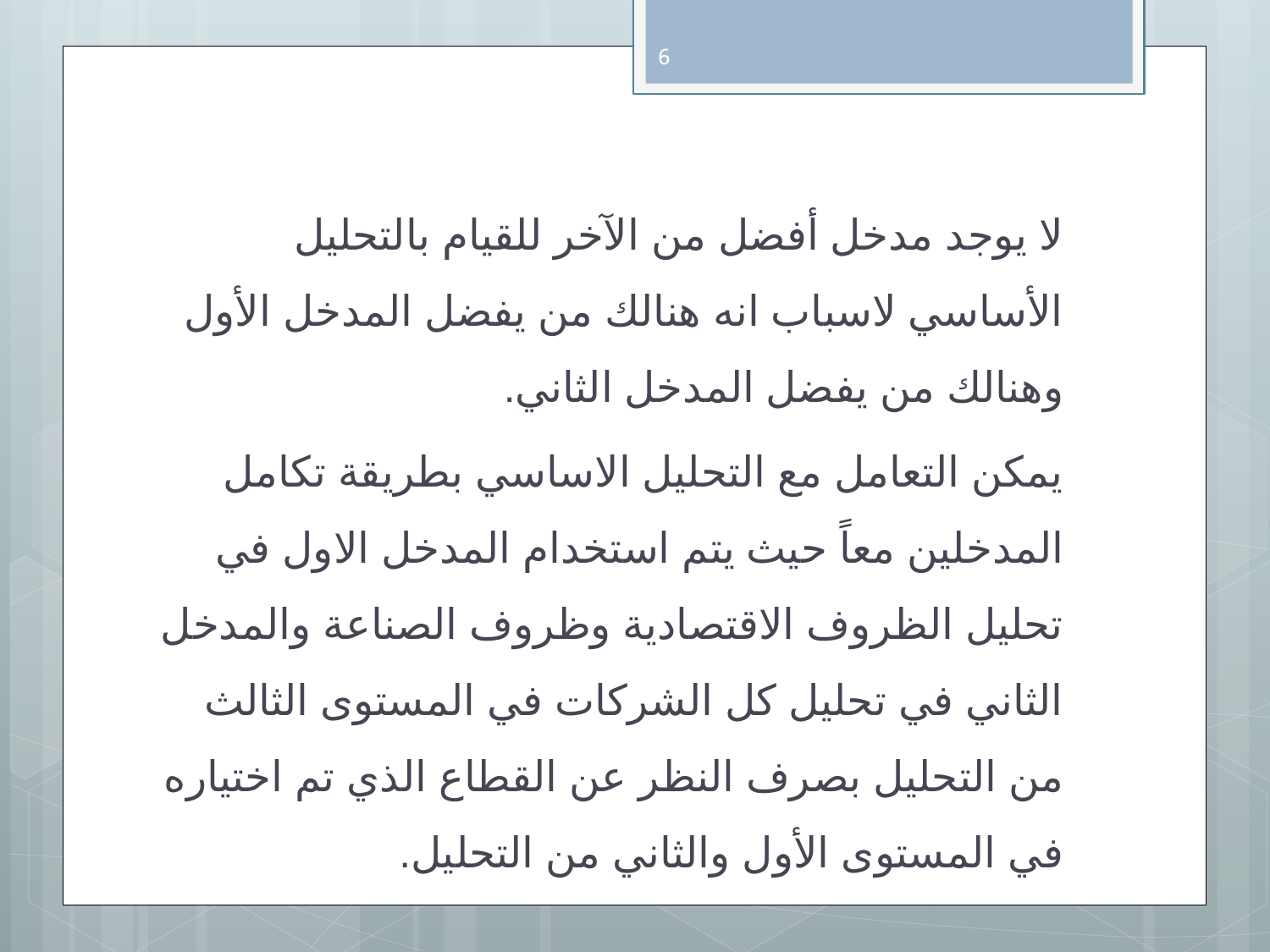

6
لا يوجد مدخل أفضل من الآخر للقيام بالتحليل الأساسي لاسباب انه هنالك من يفضل المدخل الأول وهنالك من يفضل المدخل الثاني.
يمكن التعامل مع التحليل الاساسي بطريقة تكامل المدخلين معاً حيث يتم استخدام المدخل الاول في تحليل الظروف الاقتصادية وظروف الصناعة والمدخل الثاني في تحليل كل الشركات في المستوى الثالث من التحليل بصرف النظر عن القطاع الذي تم اختياره في المستوى الأول والثاني من التحليل.